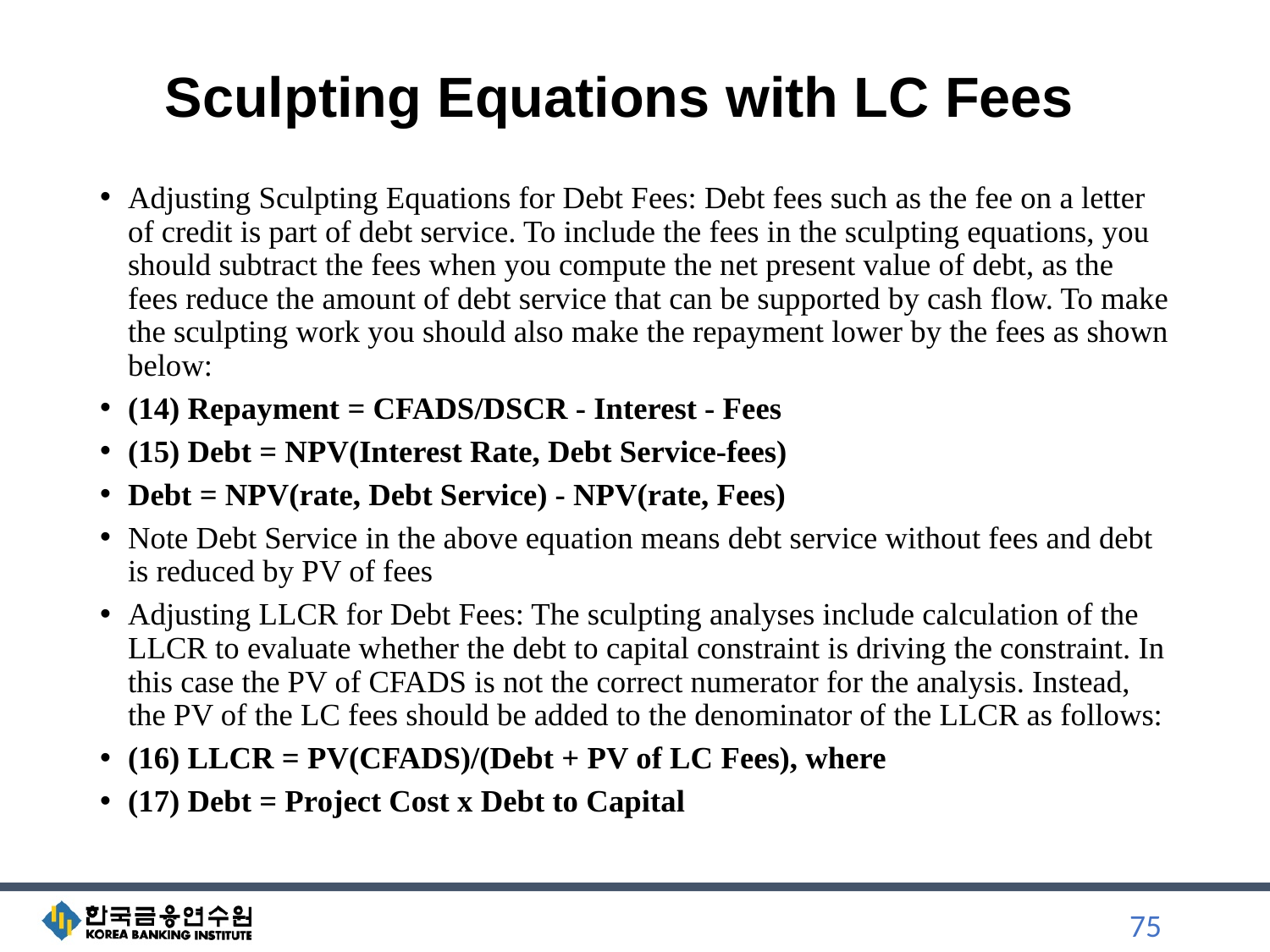

# Sculpting Equations with LC Fees
Adjusting Sculpting Equations for Debt Fees: Debt fees such as the fee on a letter of credit is part of debt service. To include the fees in the sculpting equations, you should subtract the fees when you compute the net present value of debt, as the fees reduce the amount of debt service that can be supported by cash flow. To make the sculpting work you should also make the repayment lower by the fees as shown below:
(14) Repayment = CFADS/DSCR - Interest - Fees
(15) Debt = NPV(Interest Rate, Debt Service-fees)
Debt = NPV(rate, Debt Service) - NPV(rate, Fees)
Note Debt Service in the above equation means debt service without fees and debt is reduced by PV of fees
Adjusting LLCR for Debt Fees: The sculpting analyses include calculation of the LLCR to evaluate whether the debt to capital constraint is driving the constraint. In this case the PV of CFADS is not the correct numerator for the analysis. Instead, the PV of the LC fees should be added to the denominator of the LLCR as follows:
(16) LLCR = PV(CFADS)/(Debt + PV of LC Fees), where
(17) Debt = Project Cost x Debt to Capital
75